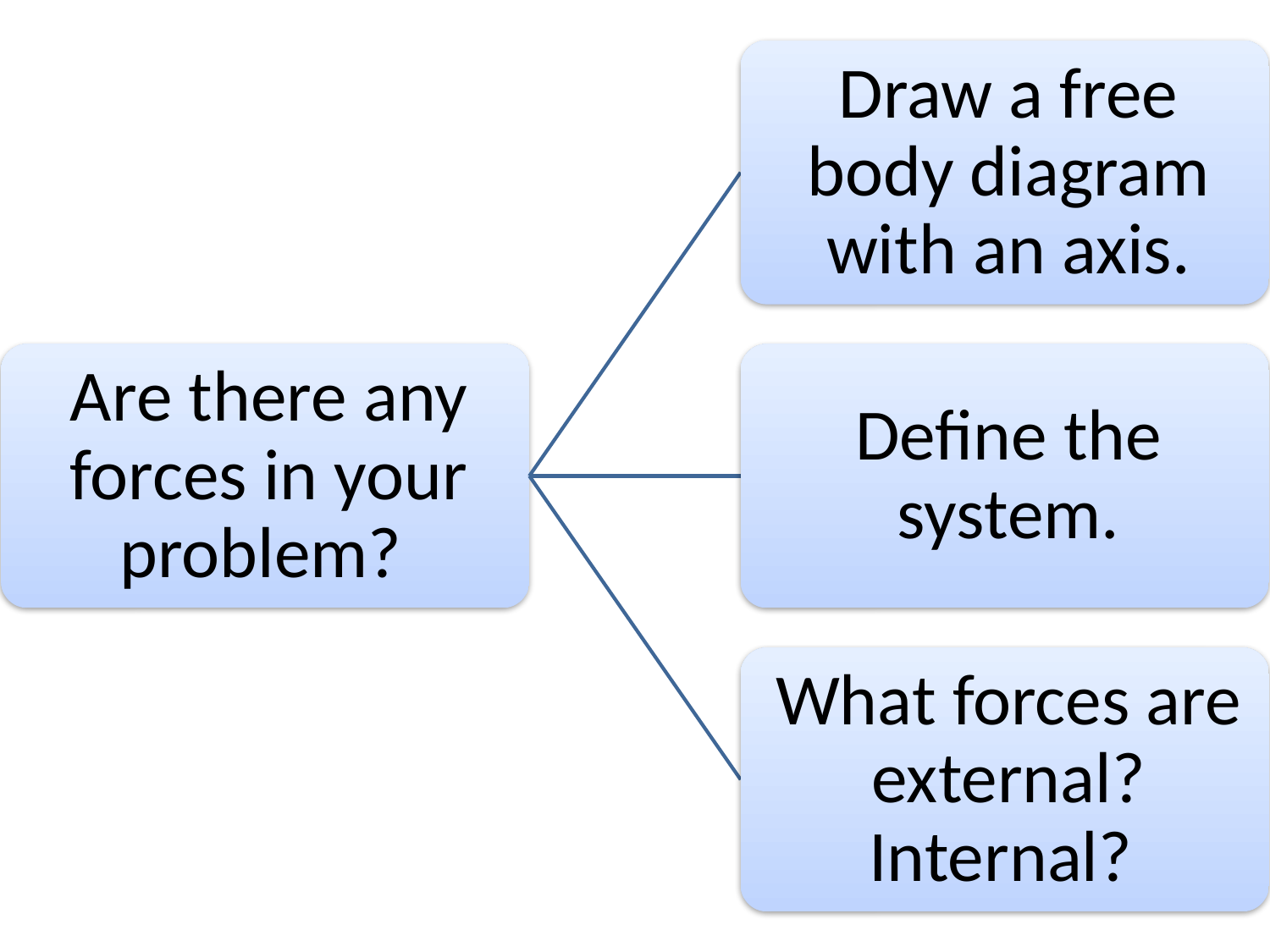

Are there any forces in your problem?

Draw a free body diagram with an axis.

Define the system.

What forces are external? Internal?